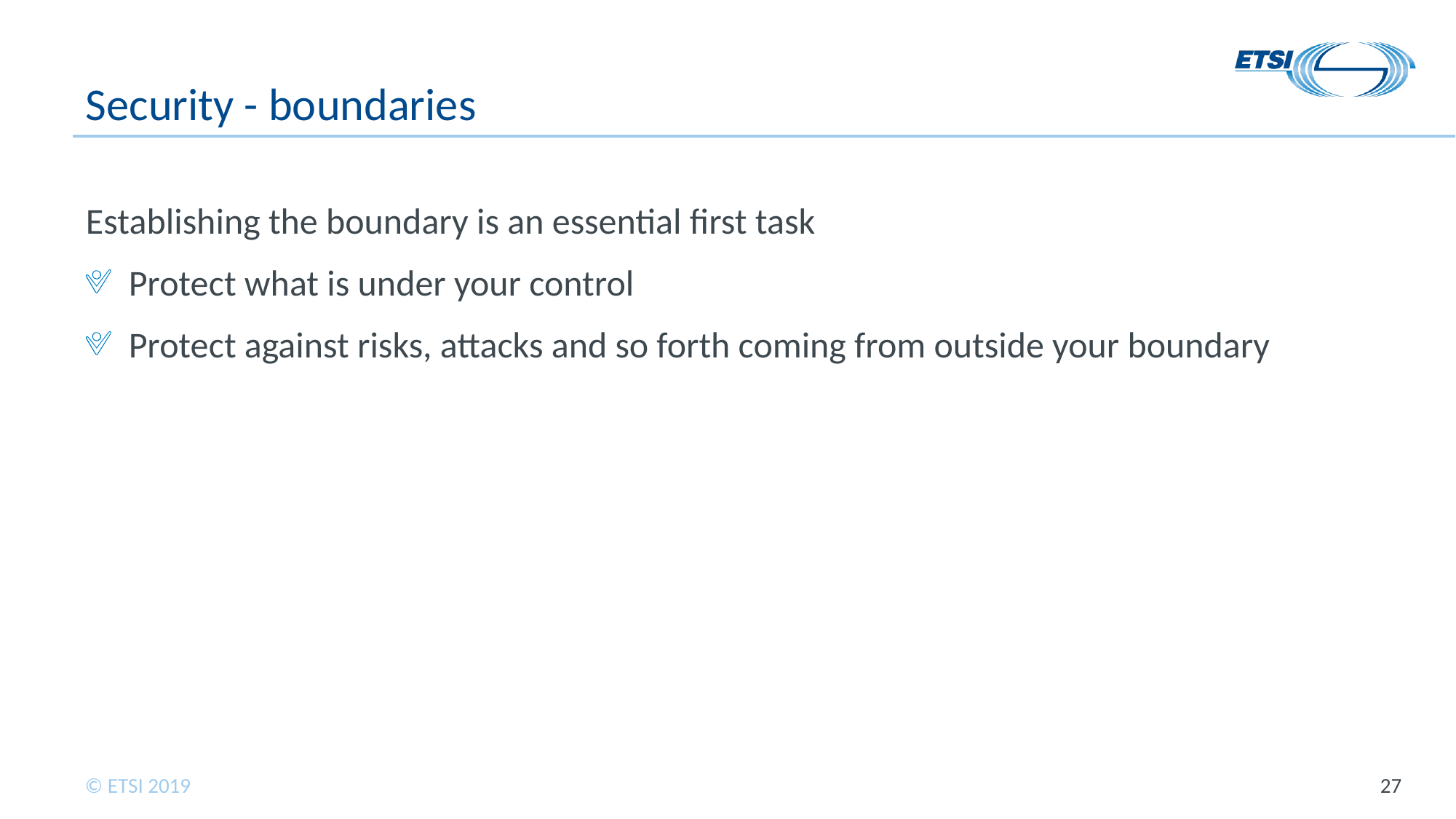

# Security - boundaries
Establishing the boundary is an essential first task
Protect what is under your control
Protect against risks, attacks and so forth coming from outside your boundary